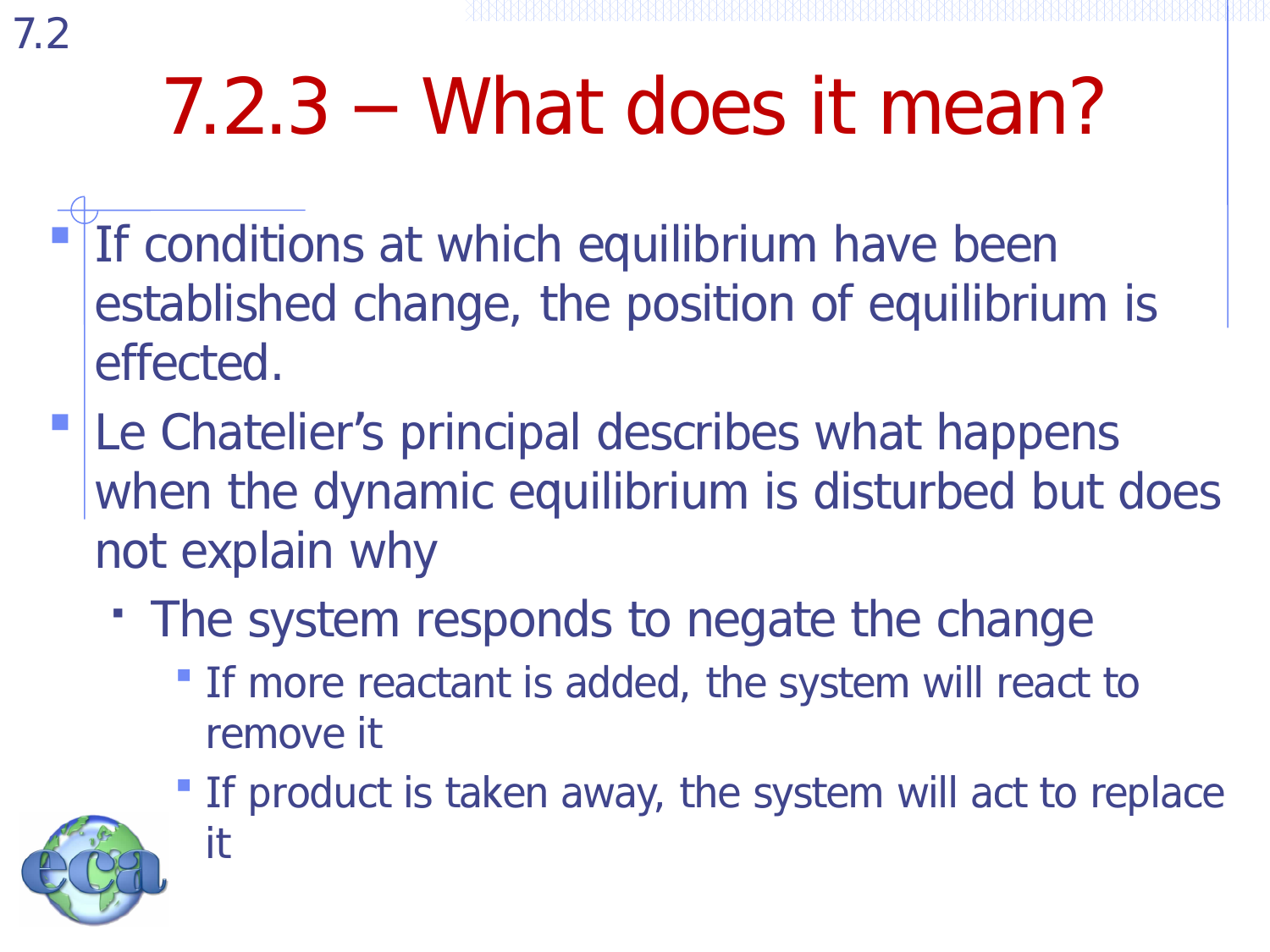

# 7.2.3 – What does it mean?
If conditions at which equilibrium have been established change, the position of equilibrium is effected.
Le Chatelier’s principal describes what happens when the dynamic equilibrium is disturbed but does not explain why
The system responds to negate the change
If more reactant is added, the system will react to remove it
If product is taken away, the system will act to replace it